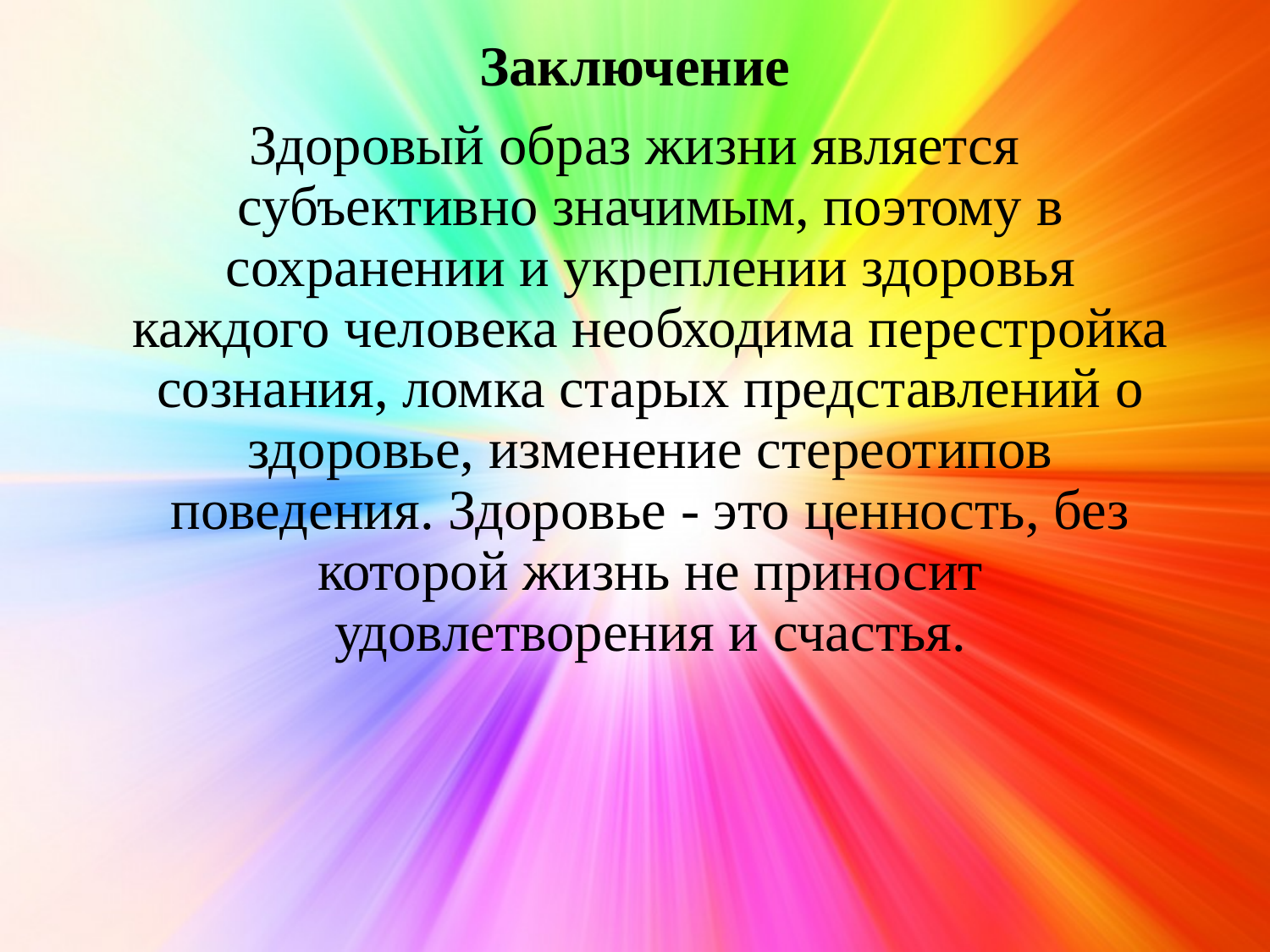

Заключение
Здоровый образ жизни является субъективно значимым, поэтому в сохранении и укреплении здоровья каждого человека необходима перестройка сознания, ломка старых представлений о здоровье, изменение стереотипов поведения. Здоровье - это ценность, без которой жизнь не приносит удовлетворения и счастья.